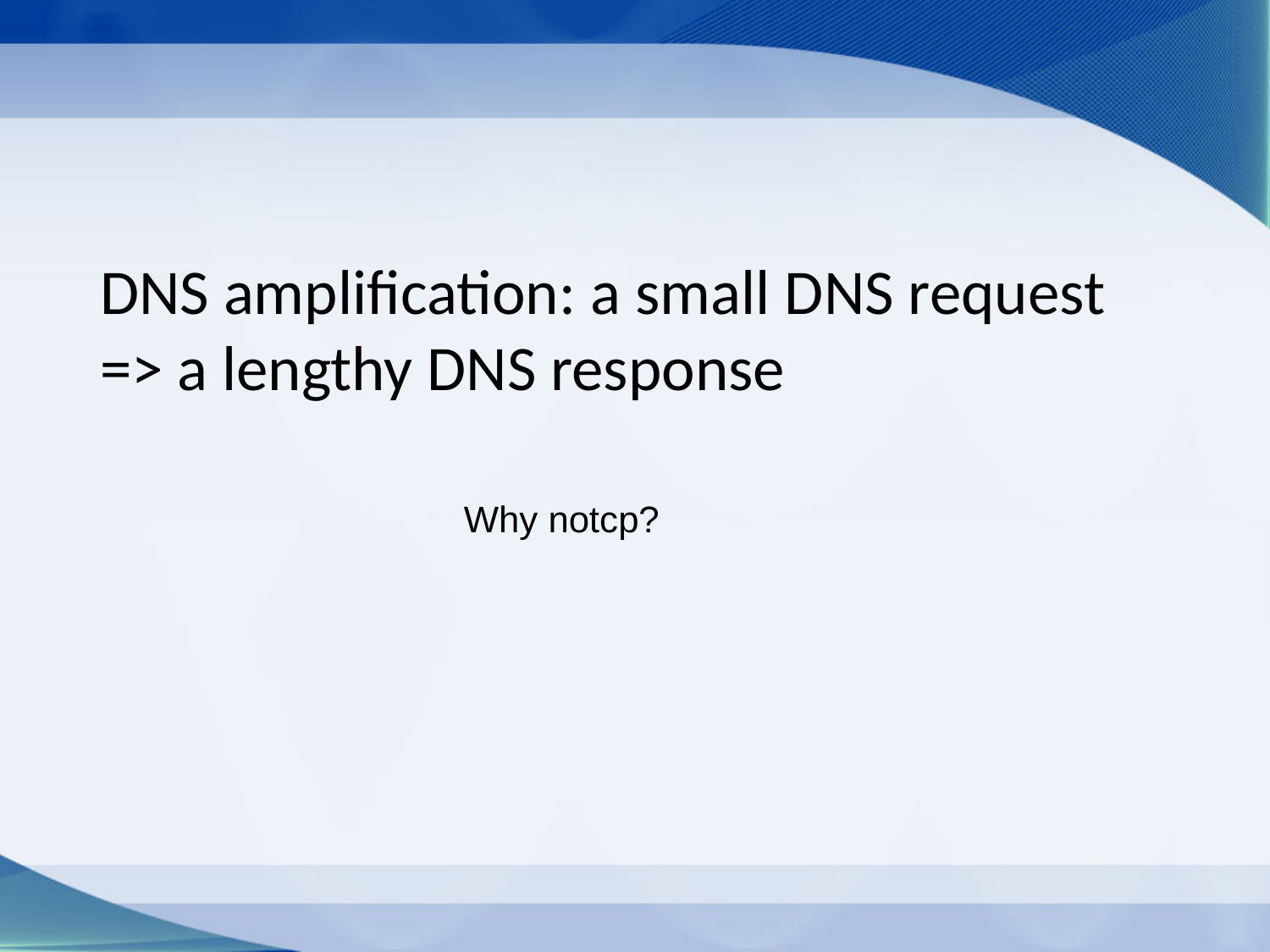

# DNS amplification: a small DNS request => a lengthy DNS response
Why notcp?